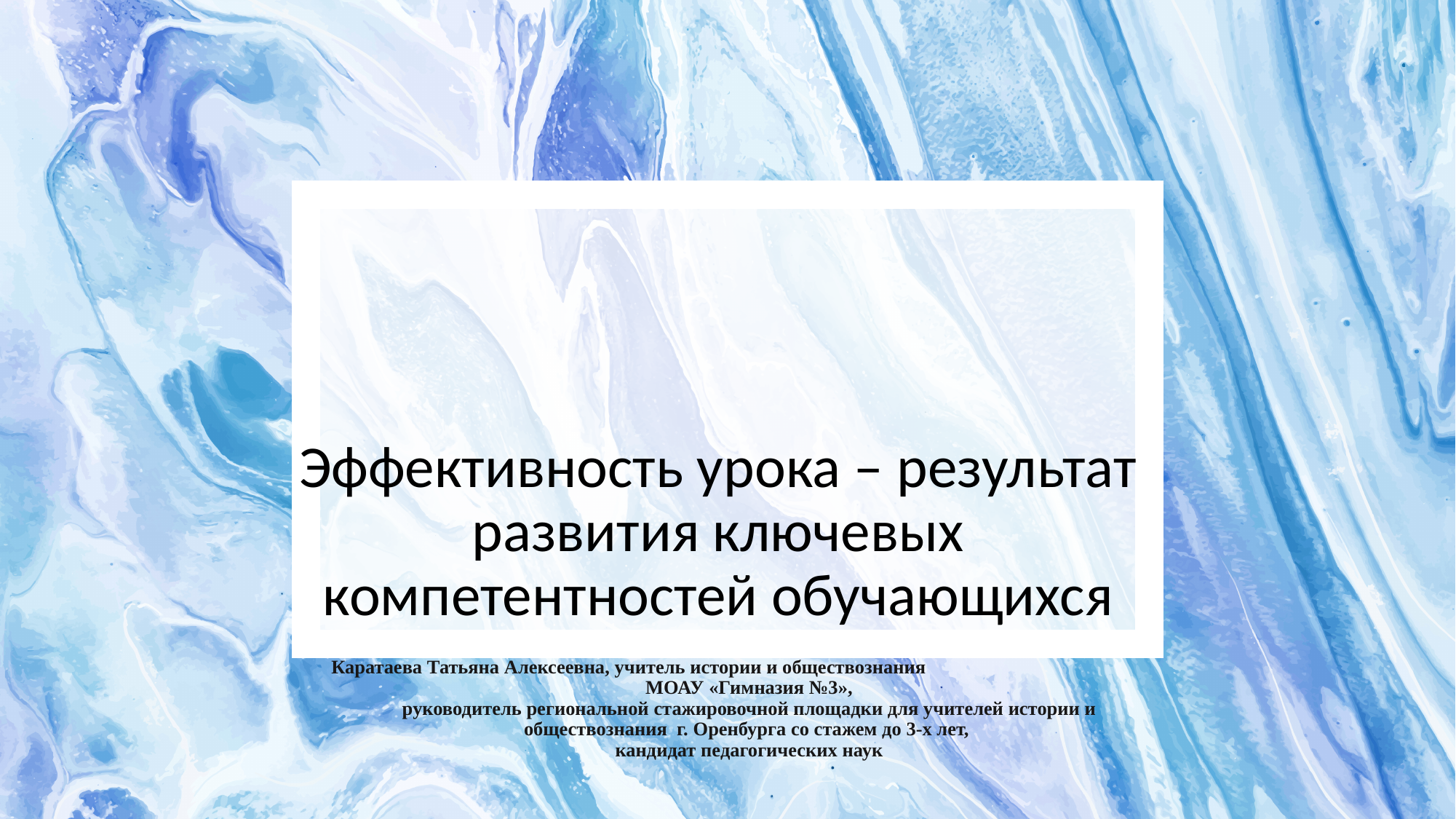

# Эффективность урока – результат развития ключевых компетентностей обучающихся
Каратаева Татьяна Алексеевна, учитель истории и обществознания                                                   МОАУ «Гимназия №3»,
руководитель региональной стажировочной площадки для учителей истории и обществознания  г. Оренбурга со стажем до 3-х лет,
кандидат педагогических наук